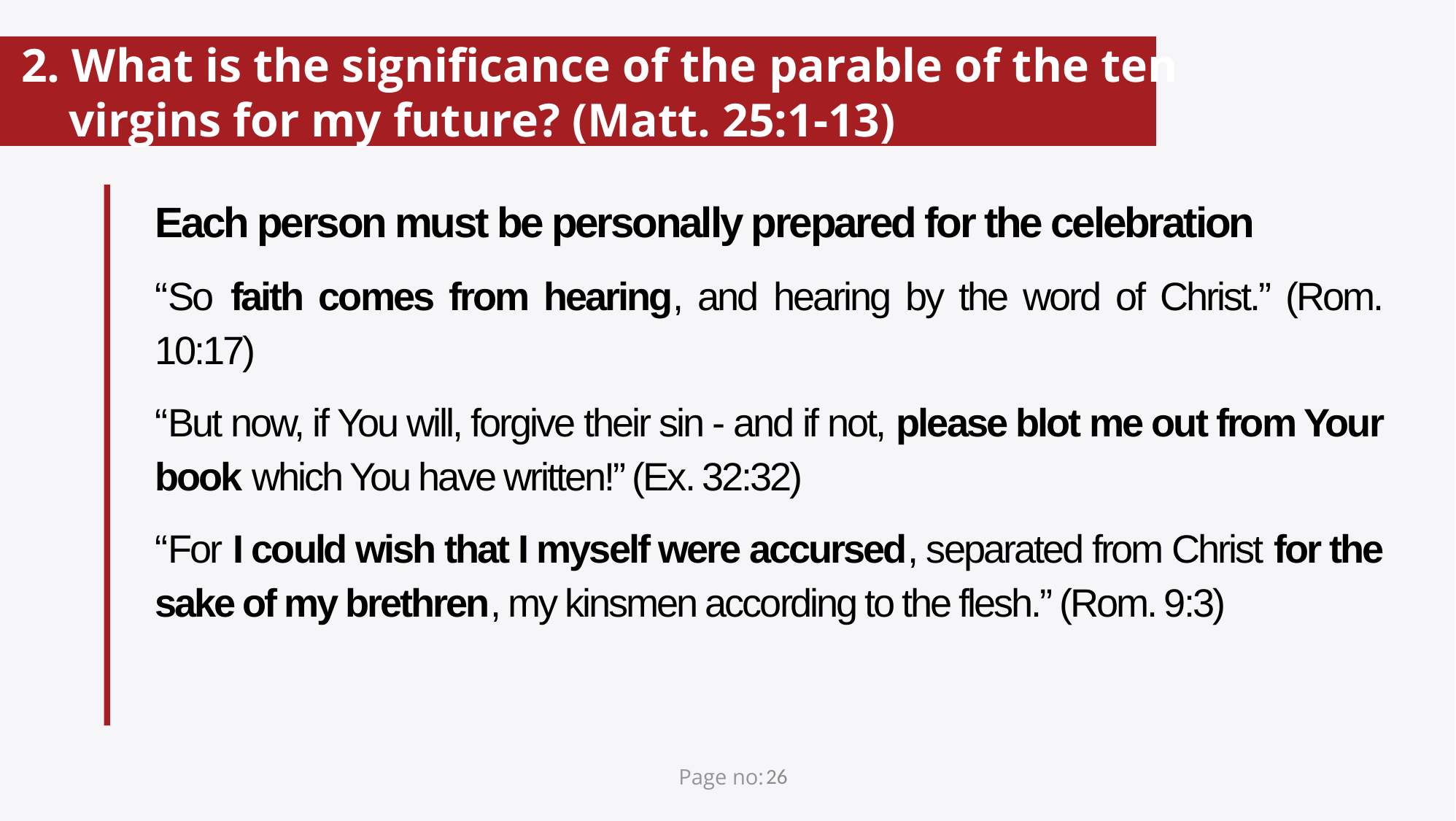

# 2. What is the significance of the parable of the ten virgins for my future? (Matt. 25:1-13)
Each person must be personally prepared for the celebration
“So faith comes from hearing, and hearing by the word of Christ.” (Rom. 10:17)
“But now, if You will, forgive their sin - and if not, please blot me out from Your book which You have written!” (Ex. 32:32)
“For I could wish that I myself were accursed, separated from Christ for the sake of my brethren, my kinsmen according to the flesh.” (Rom. 9:3)